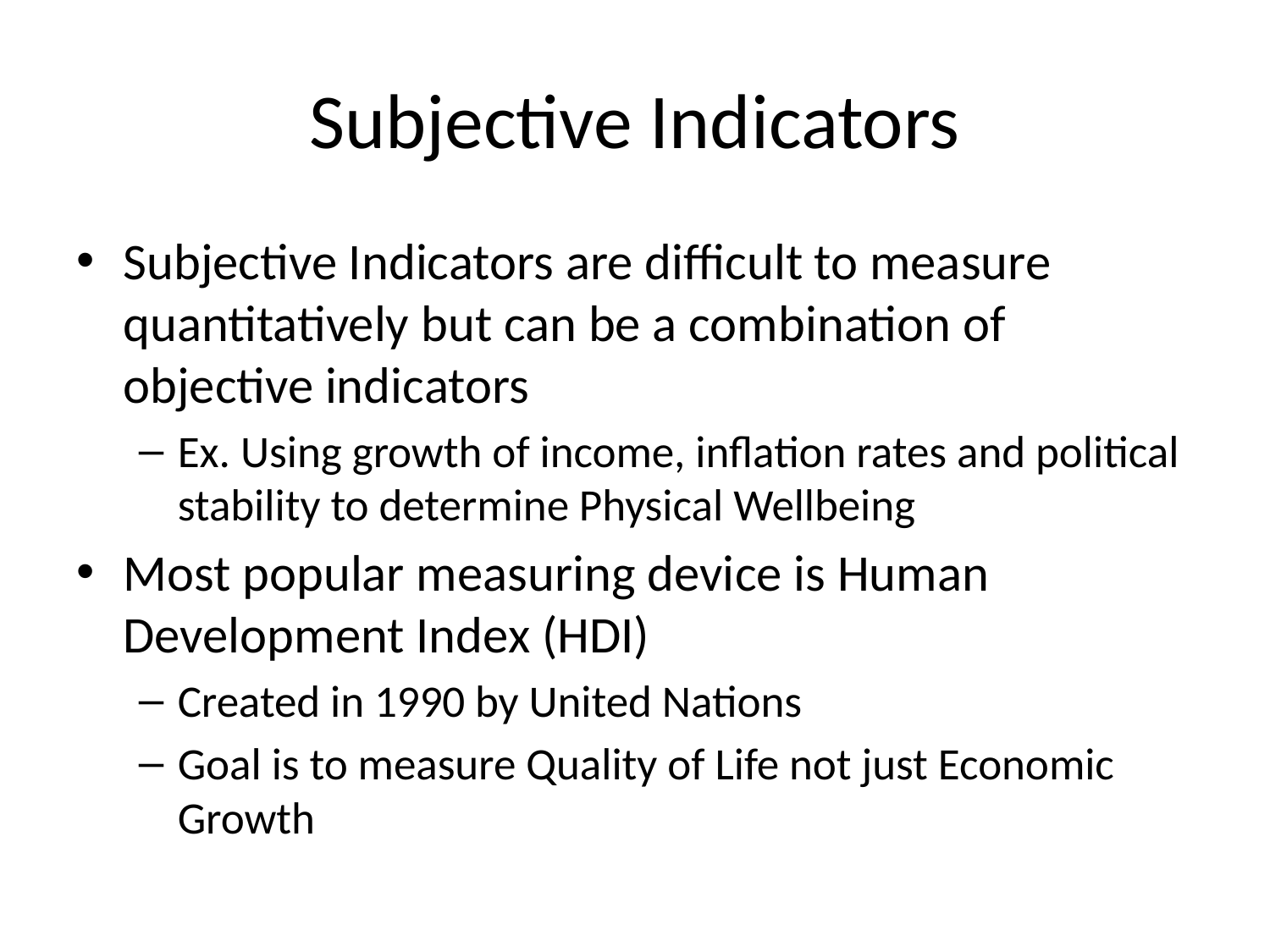

# Subjective Indicators
Subjective Indicators are difficult to measure quantitatively but can be a combination of objective indicators
Ex. Using growth of income, inflation rates and political stability to determine Physical Wellbeing
Most popular measuring device is Human Development Index (HDI)
Created in 1990 by United Nations
Goal is to measure Quality of Life not just Economic Growth